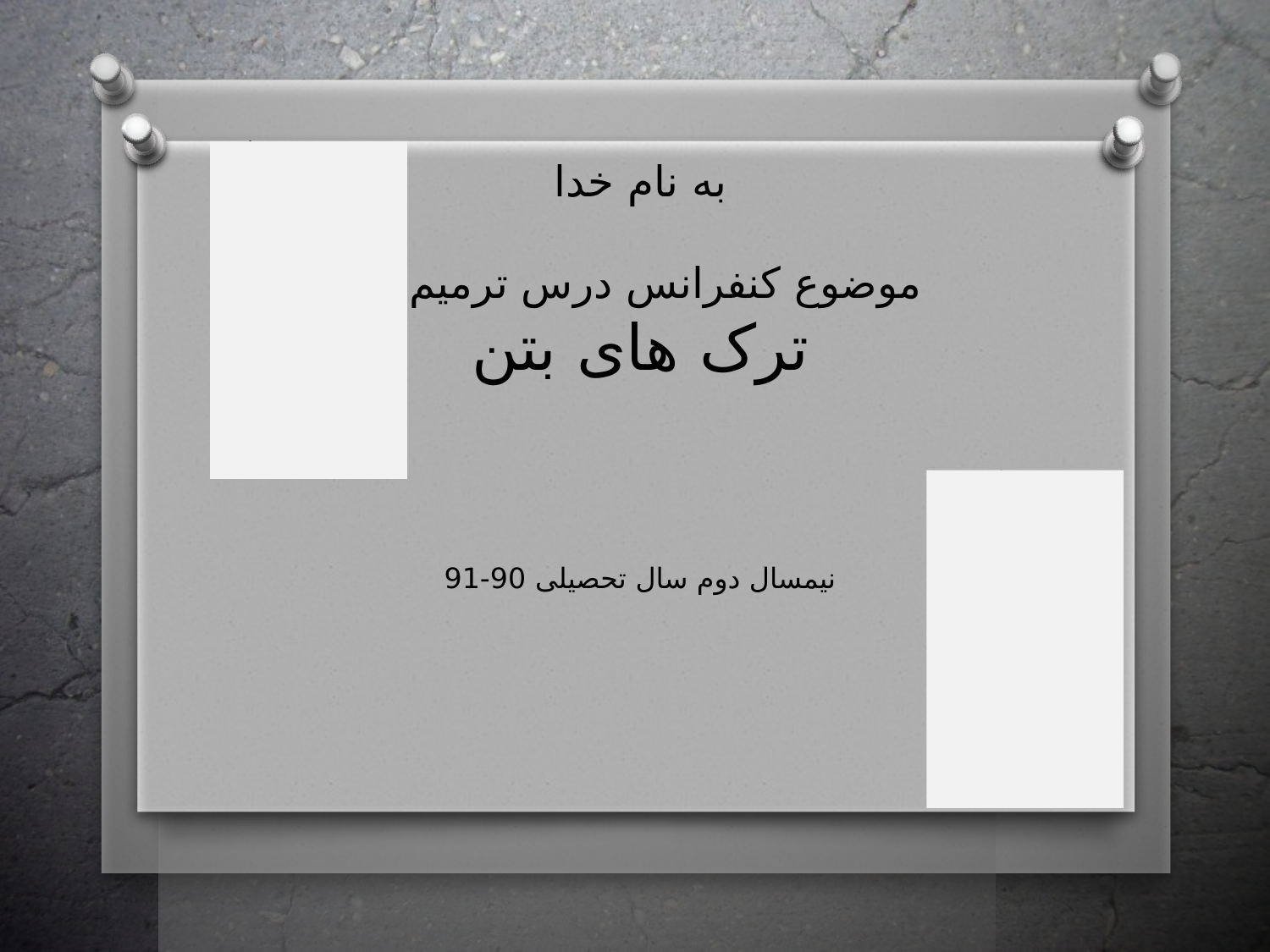

به نام خدا

موضوع کنفرانس درس ترمیم بنا
ترک های بتن

نیمسال دوم سال تحصیلی 90-91